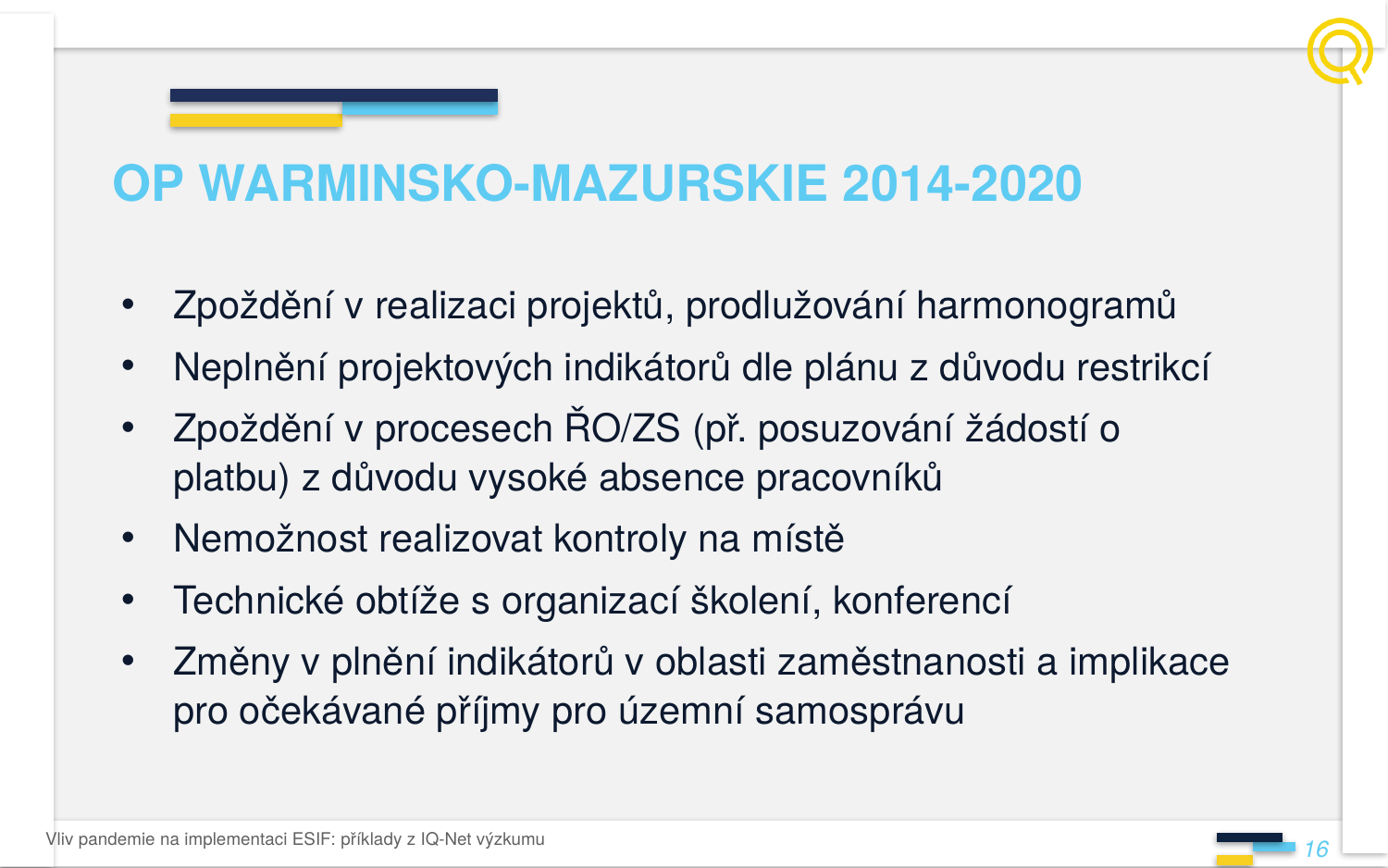

OP Warminsko-Mazurskie 2014-2020
Zpoždění v realizaci projektů, prodlužování harmonogramů
Neplnění projektových indikátorů dle plánu z důvodu restrikcí
Zpoždění v procesech ŘO/ZS (př. posuzování žádostí o platbu) z důvodu vysoké absence pracovníků
Nemožnost realizovat kontroly na místě
Technické obtíže s organizací školení, konferencí
Změny v plnění indikátorů v oblasti zaměstnanosti a implikace pro očekávané příjmy pro územní samosprávu

Vliv pandemie na implementaci ESIF: příklady z IQ-Net výzkumu
16